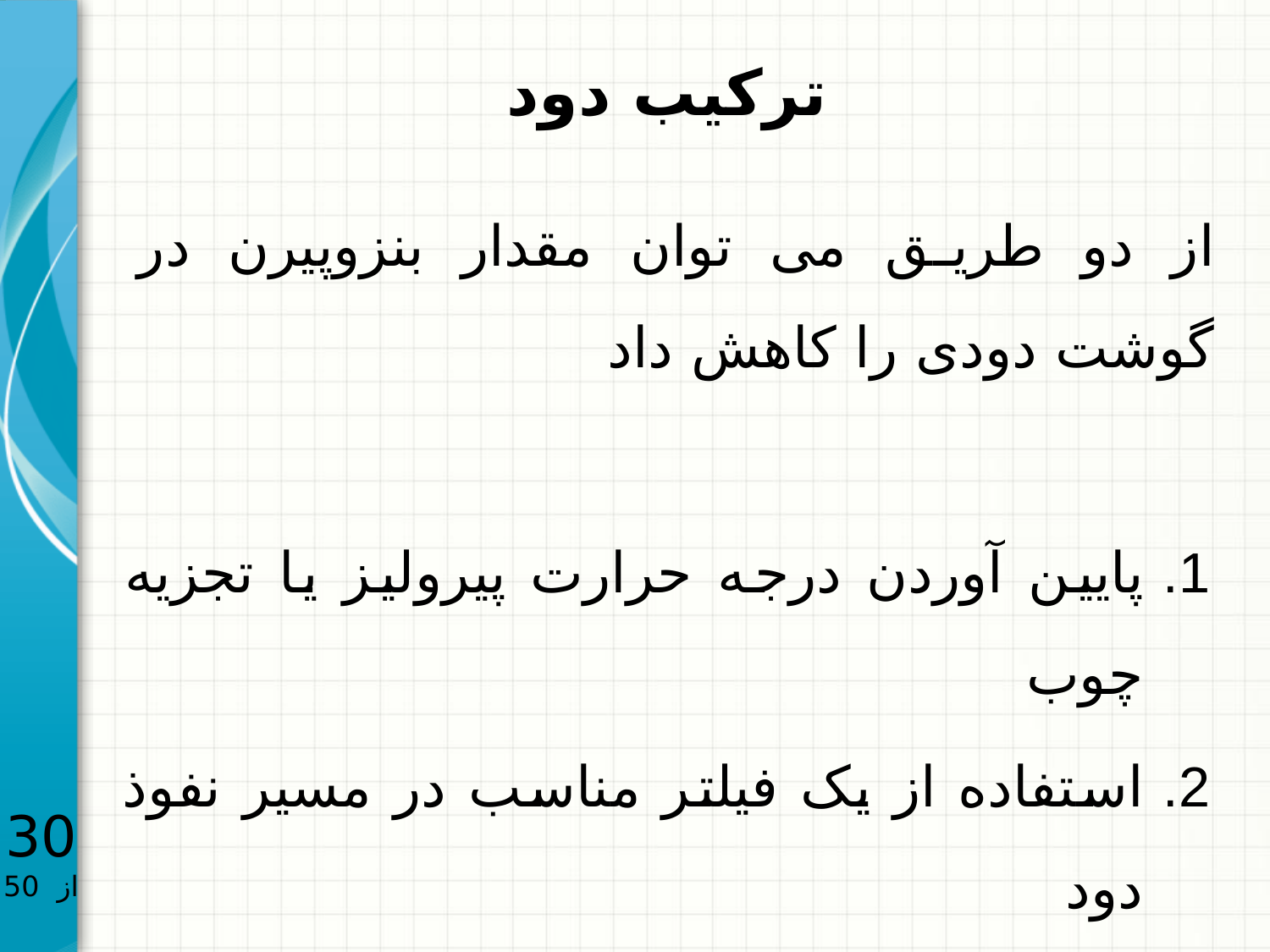

# ترکیب دود
از دو طریق می توان مقدار بنزوپیرن در گوشت دودی را کاهش داد

پایین آوردن درجه حرارت پیرولیز یا تجزیه چوب
استفاده از یک فیلتر مناسب در مسیر نفوذ دود